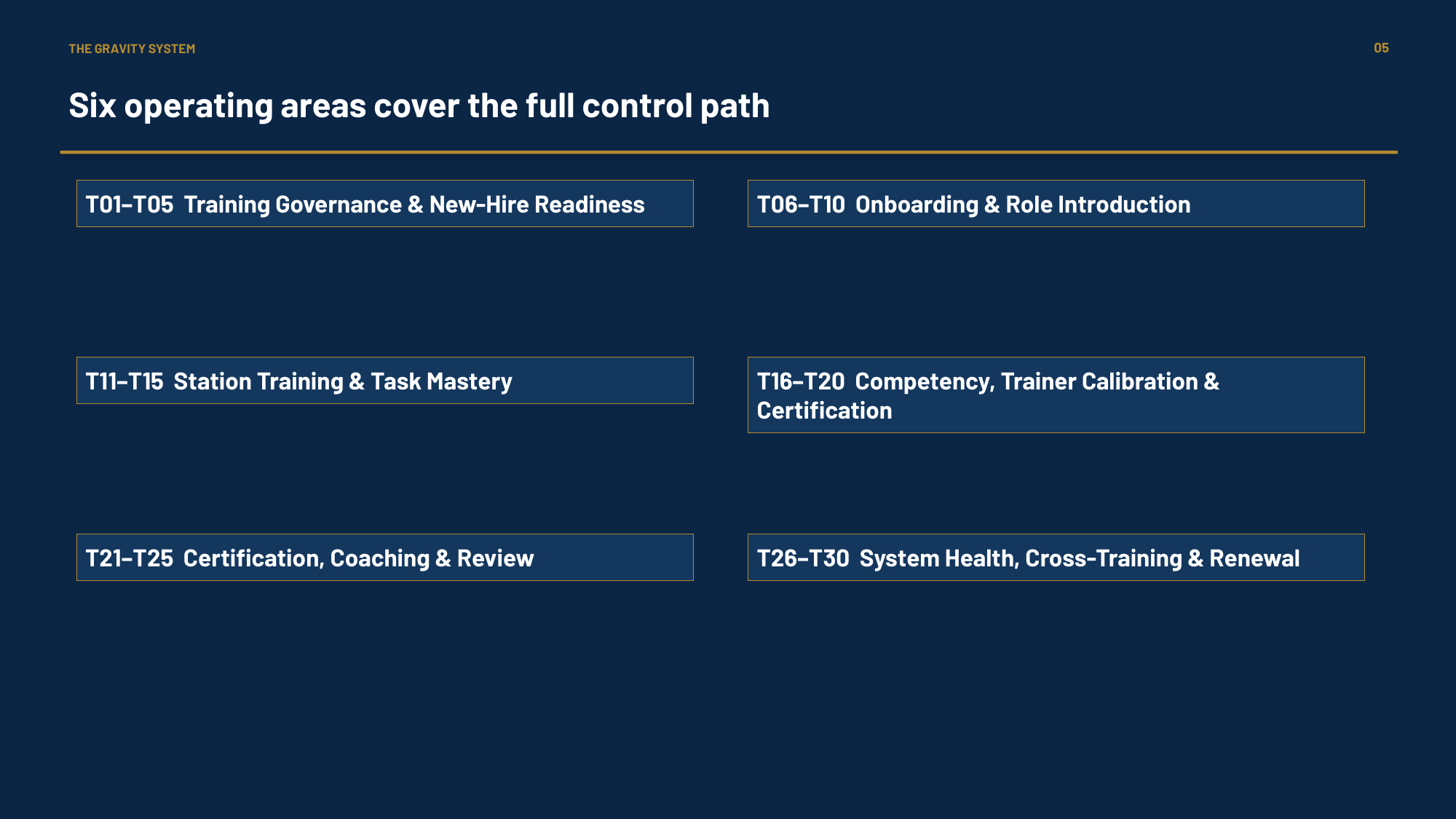

05
THE GRAVITY SYSTEM
Six operating areas cover the full control path

T01–T05  Training Governance & New-Hire Readiness
T06–T10  Onboarding & Role Introduction
T11–T15  Station Training & Task Mastery
T16–T20  Competency, Trainer Calibration & Certification
T21–T25  Certification, Coaching & Review
T26–T30  System Health, Cross-Training & Renewal